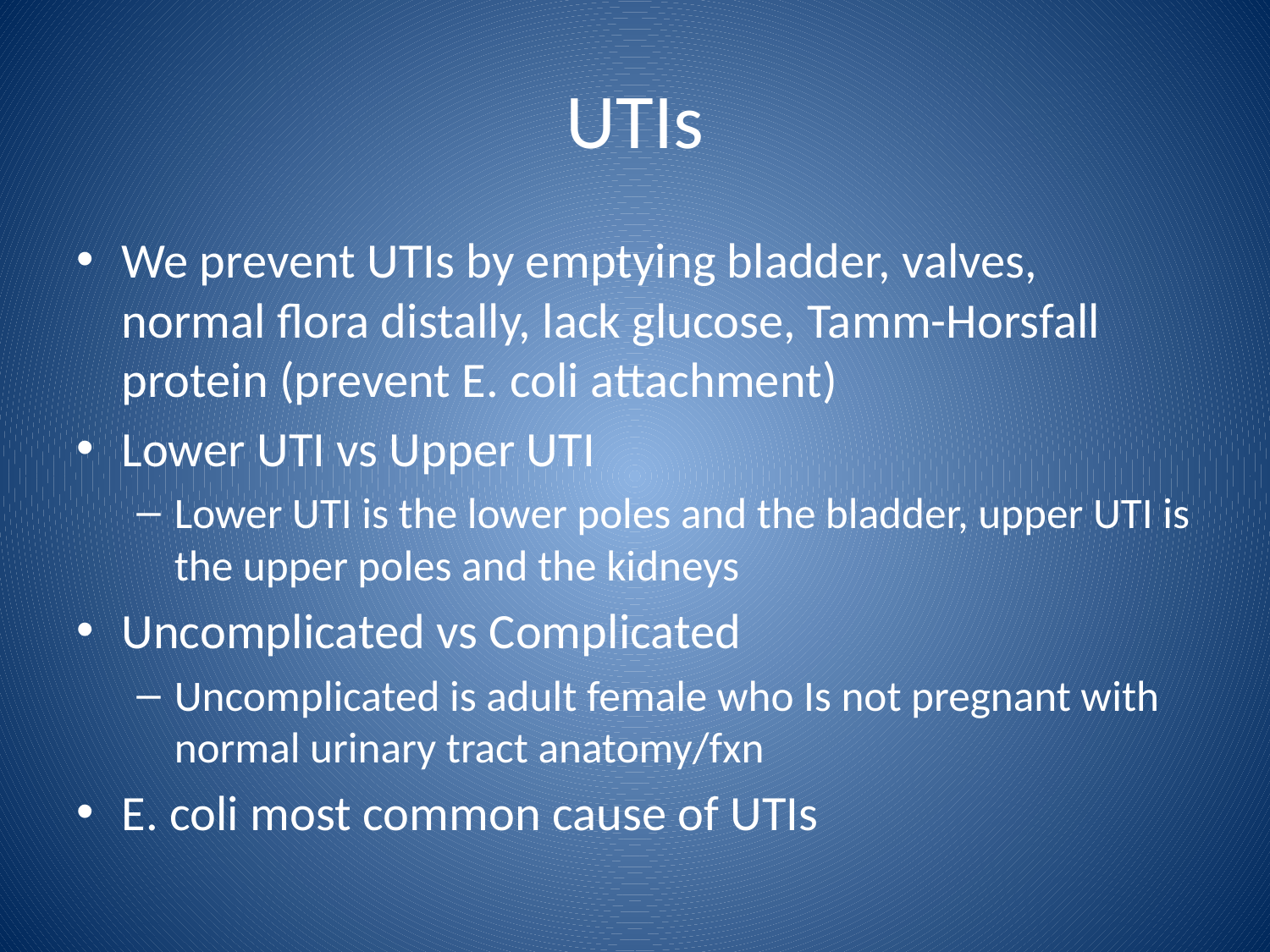

# UTIs
We prevent UTIs by emptying bladder, valves, normal flora distally, lack glucose, Tamm-Horsfall protein (prevent E. coli attachment)
Lower UTI vs Upper UTI
Lower UTI is the lower poles and the bladder, upper UTI is the upper poles and the kidneys
Uncomplicated vs Complicated
Uncomplicated is adult female who Is not pregnant with normal urinary tract anatomy/fxn
E. coli most common cause of UTIs